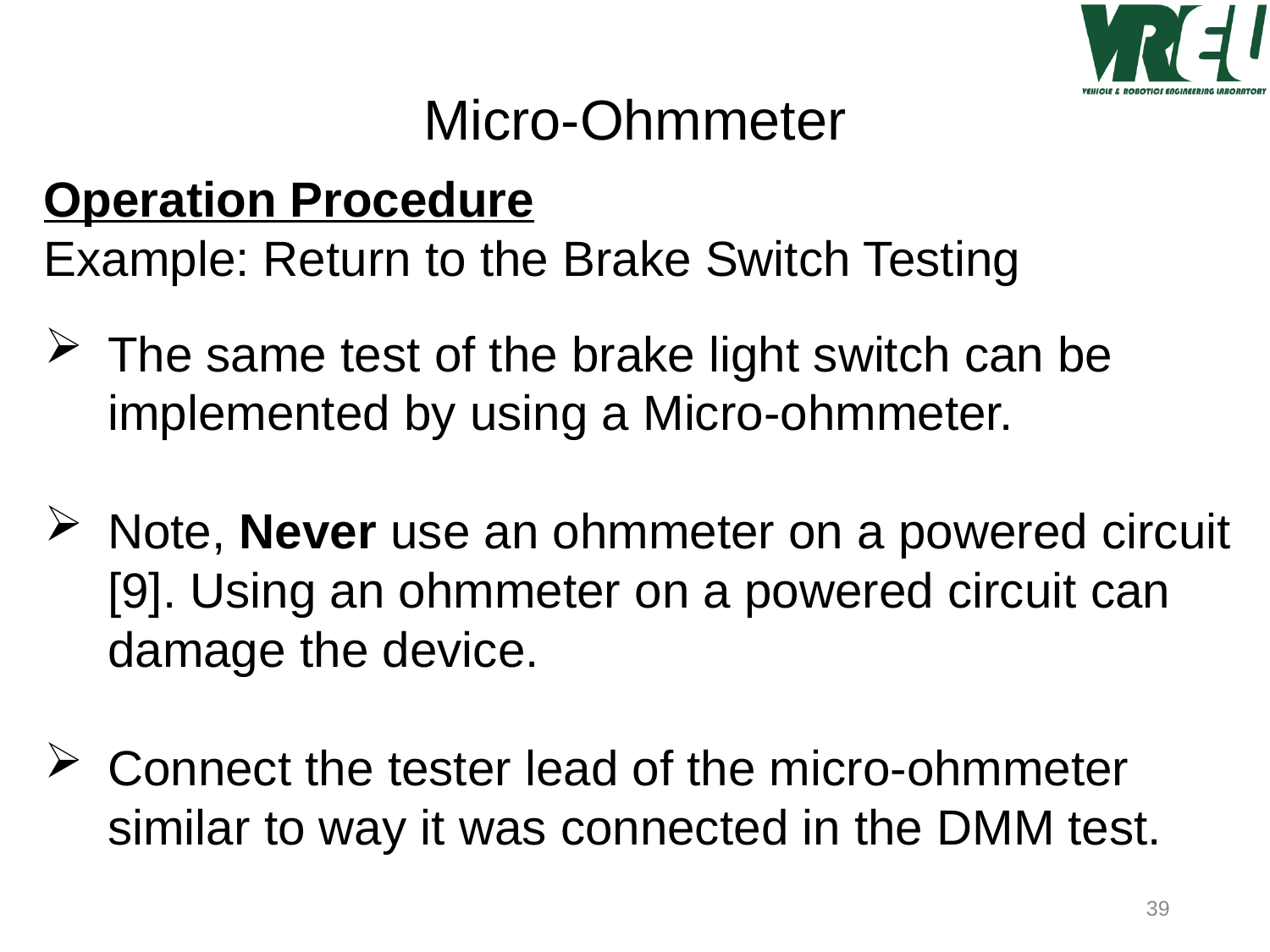

Micro-Ohmmeter
Operation Procedure
Example: Return to the Brake Switch Testing

The same test of the brake light switch can be implemented by using a Micro-ohmmeter.

Note, Never use an ohmmeter on a powered circuit [9]. Using an ohmmeter on a powered circuit can damage the device.

Connect the tester lead of the micro-ohmmeter similar to way it was connected in the DMM test.
39